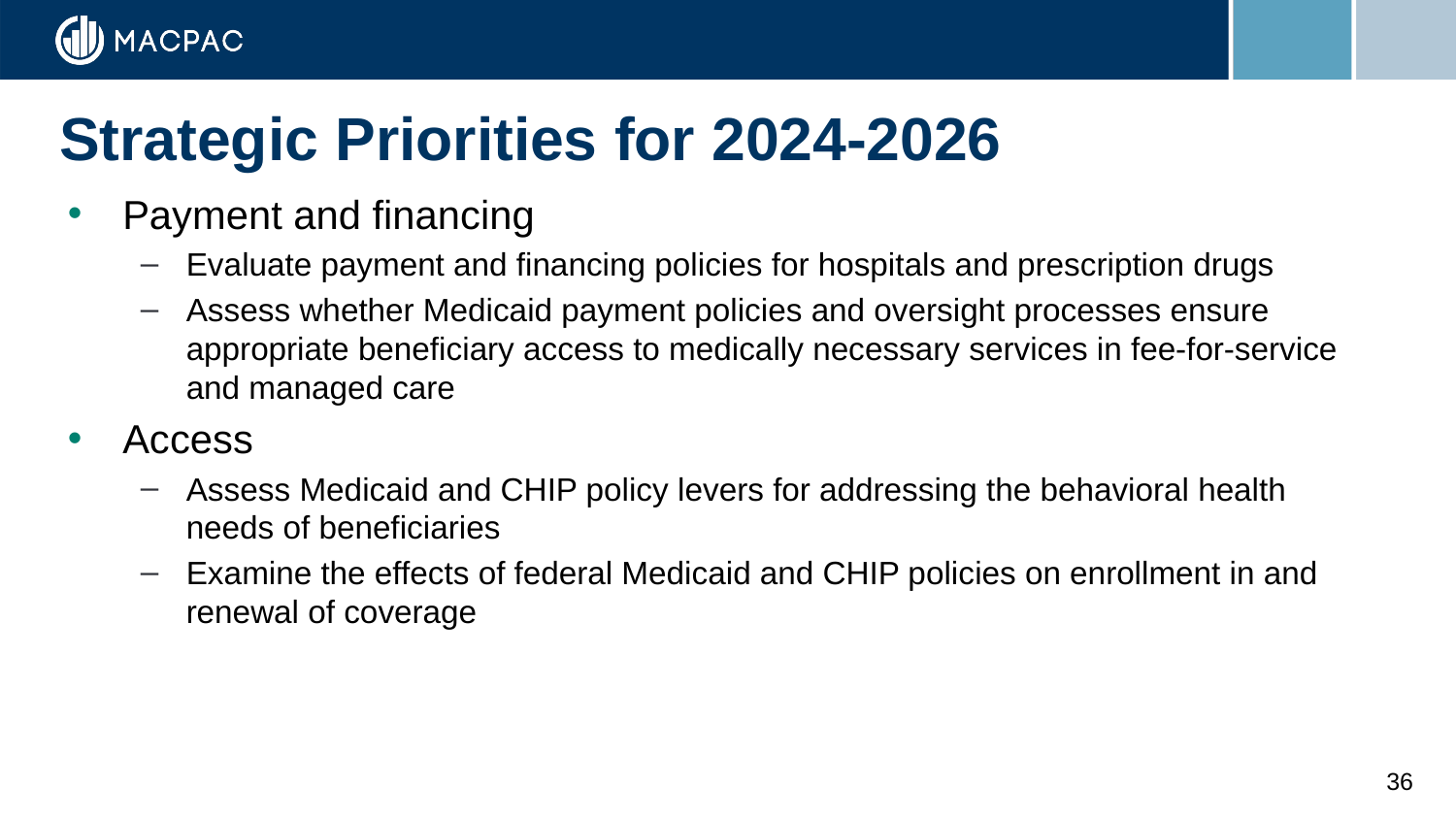

# Strategic Priorities for 2024-2026
Payment and financing
Evaluate payment and financing policies for hospitals and prescription drugs
Assess whether Medicaid payment policies and oversight processes ensure appropriate beneficiary access to medically necessary services in fee-for-service and managed care
Access
Assess Medicaid and CHIP policy levers for addressing the behavioral health needs of beneficiaries
Examine the effects of federal Medicaid and CHIP policies on enrollment in and renewal of coverage
36